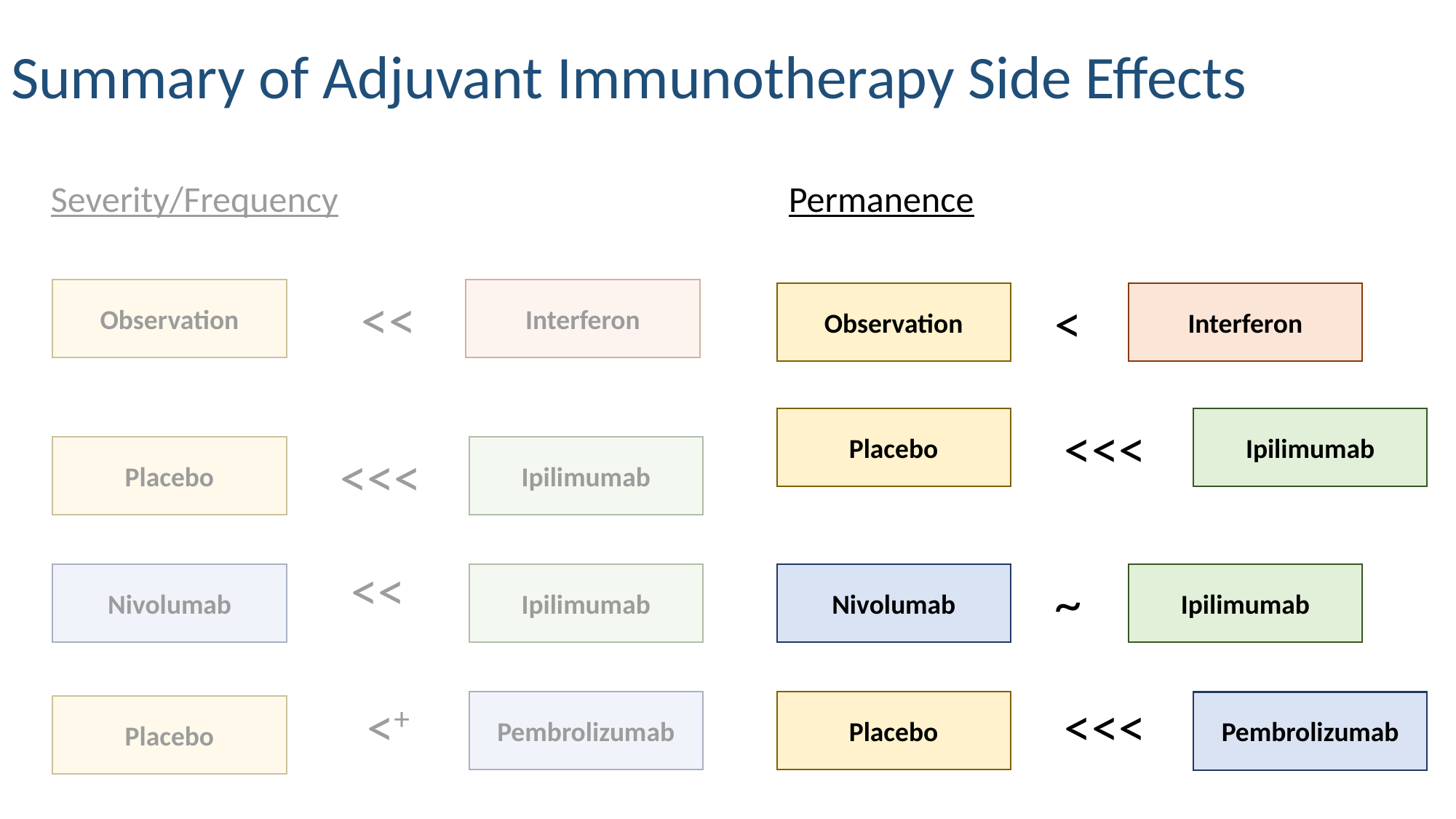

# Summary of Adjuvant Immunotherapy Side Effects

Severity/Frequency
Permanence
Observation
<<
Interferon
<
Interferon
Observation
Ipilimumab
<<<
Placebo
Ipilimumab
<<<
Placebo
<<
~
Ipilimumab
Nivolumab
Ipilimumab
Nivolumab
<<<
<+
Placebo
Pembrolizumab
Pembrolizumab
Placebo
Pembrolizumab